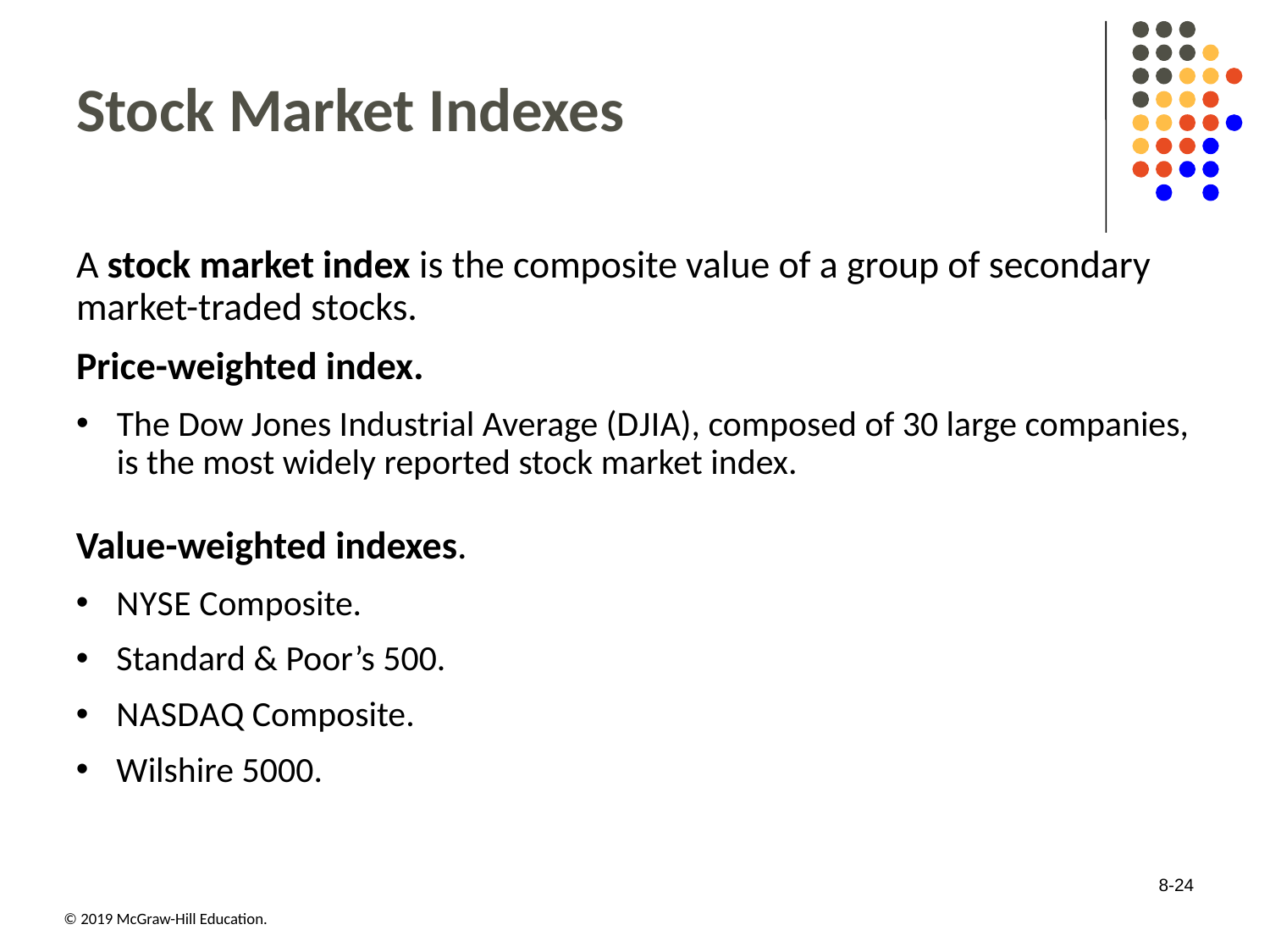

# Stock Market Indexes
A stock market index is the composite value of a group of secondary market-traded stocks.
Price-weighted index.
The Dow Jones Industrial Average (D J I A), composed of 30 large companies, is the most widely reported stock market index.
Value-weighted indexes.
N Y S E Composite.
Standard & Poor’s 500.
N A S D A Q Composite.
Wilshire 5000.
8-24